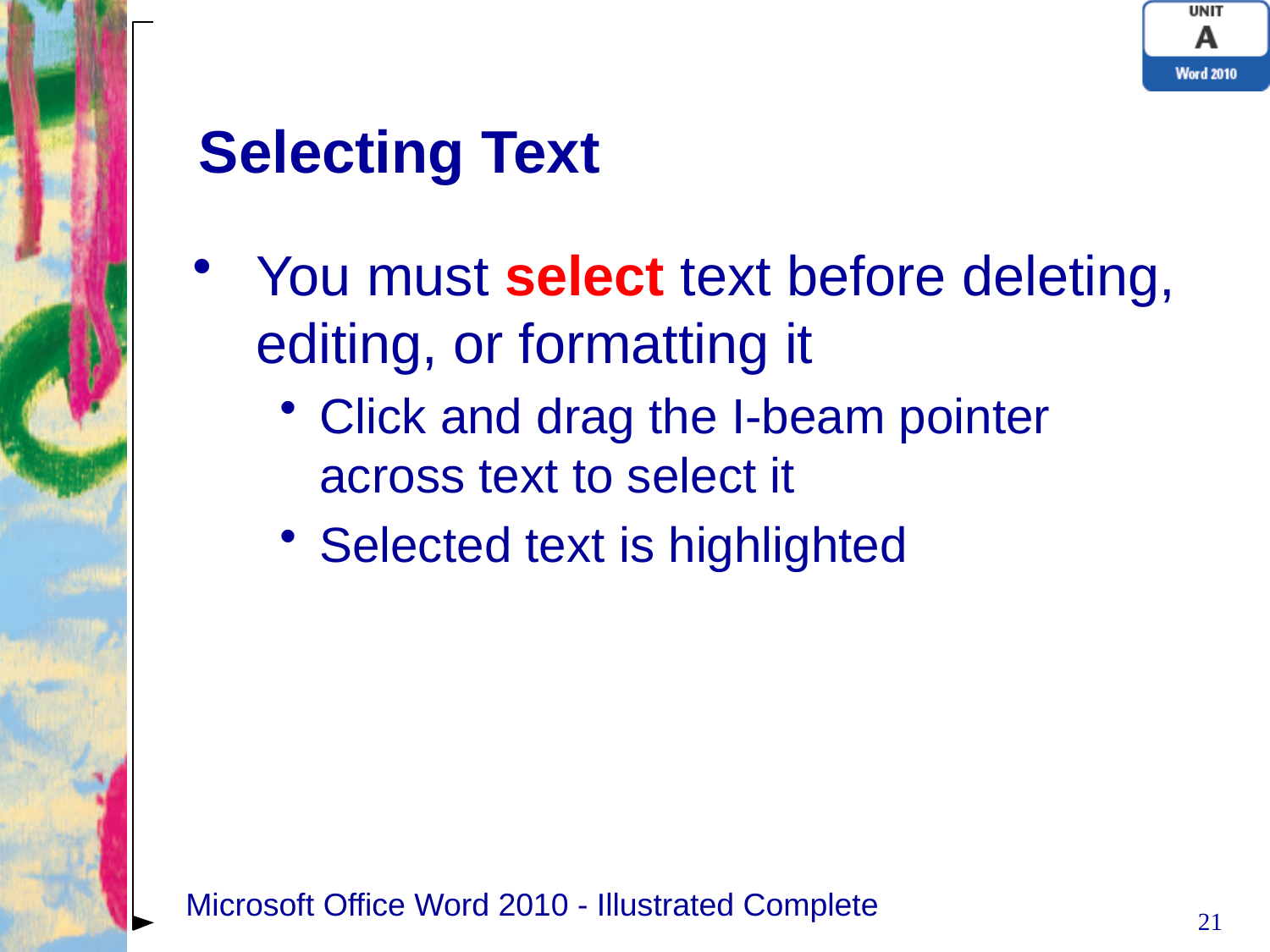

# Selecting Text
You must select text before deleting, editing, or formatting it
Click and drag the I-beam pointer across text to select it
Selected text is highlighted
Microsoft Office Word 2010 - Illustrated Complete
21